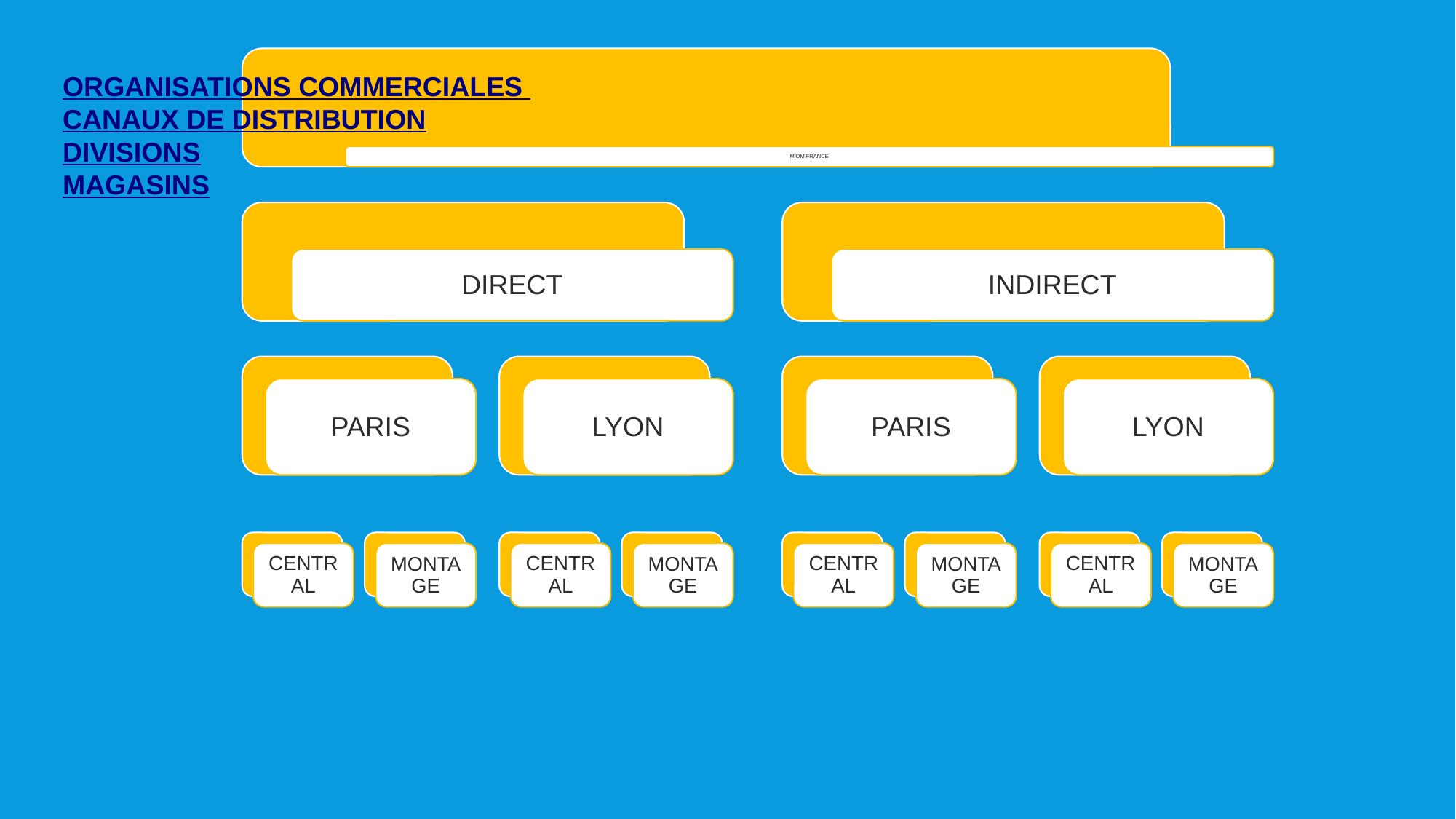

MIOM FRANCE
DIRECT
PARIS
LYON
INDIRECT
PARIS
LYON
CENTRAL
MONTAGE
CENTRAL
MONTAGE
CENTRAL
MONTAGE
CENTRAL
MONTAGE
ORGANISATIONS COMMERCIALES
CANAUX DE DISTRIBUTION
DIVISIONS
MAGASINS